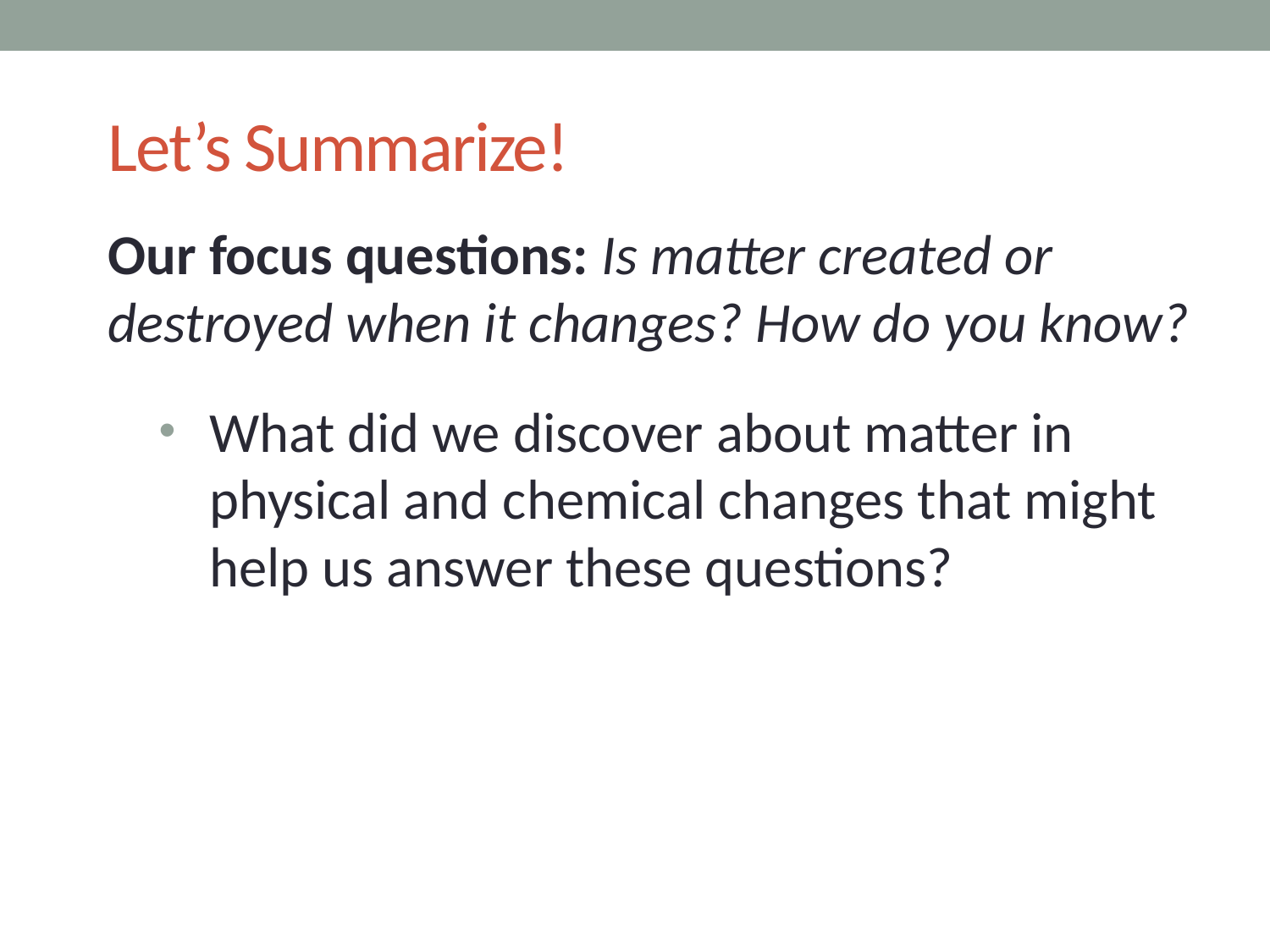

# Let’s Summarize!
Our focus questions: Is matter created or destroyed when it changes? How do you know?
What did we discover about matter in physical and chemical changes that might help us answer these questions?